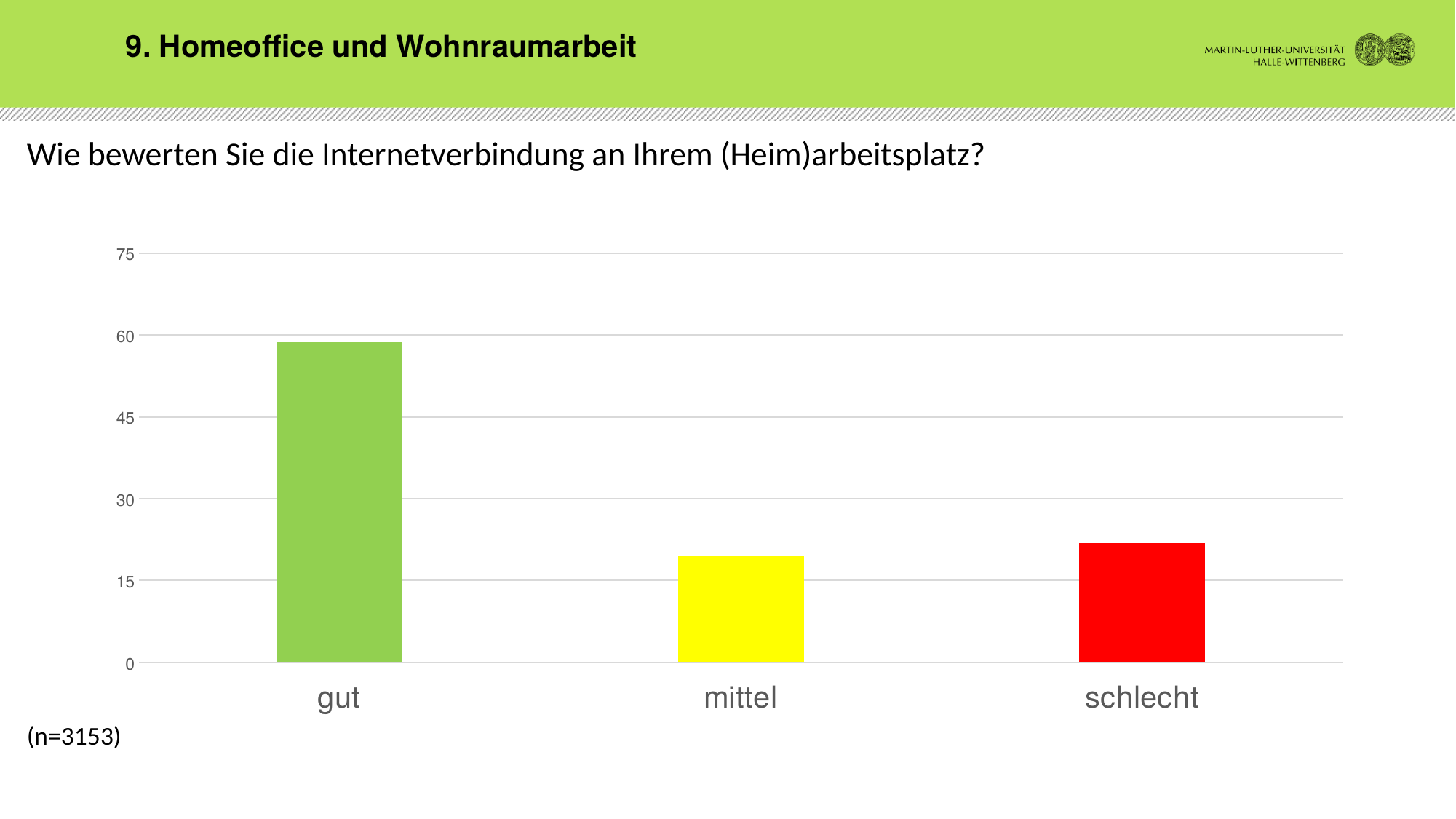

9. Homeoffice und Wohnraumarbeit

# Wie bewerten Sie die Internetverbindung an Ihrem (Heim)arbeitsplatz? (n=3153)

### Chart

| Category | Datenreihe 1 |
|---|---|
| gut | 58.7 |
| mittel | 19.4 |
| schlecht | 21.8 |